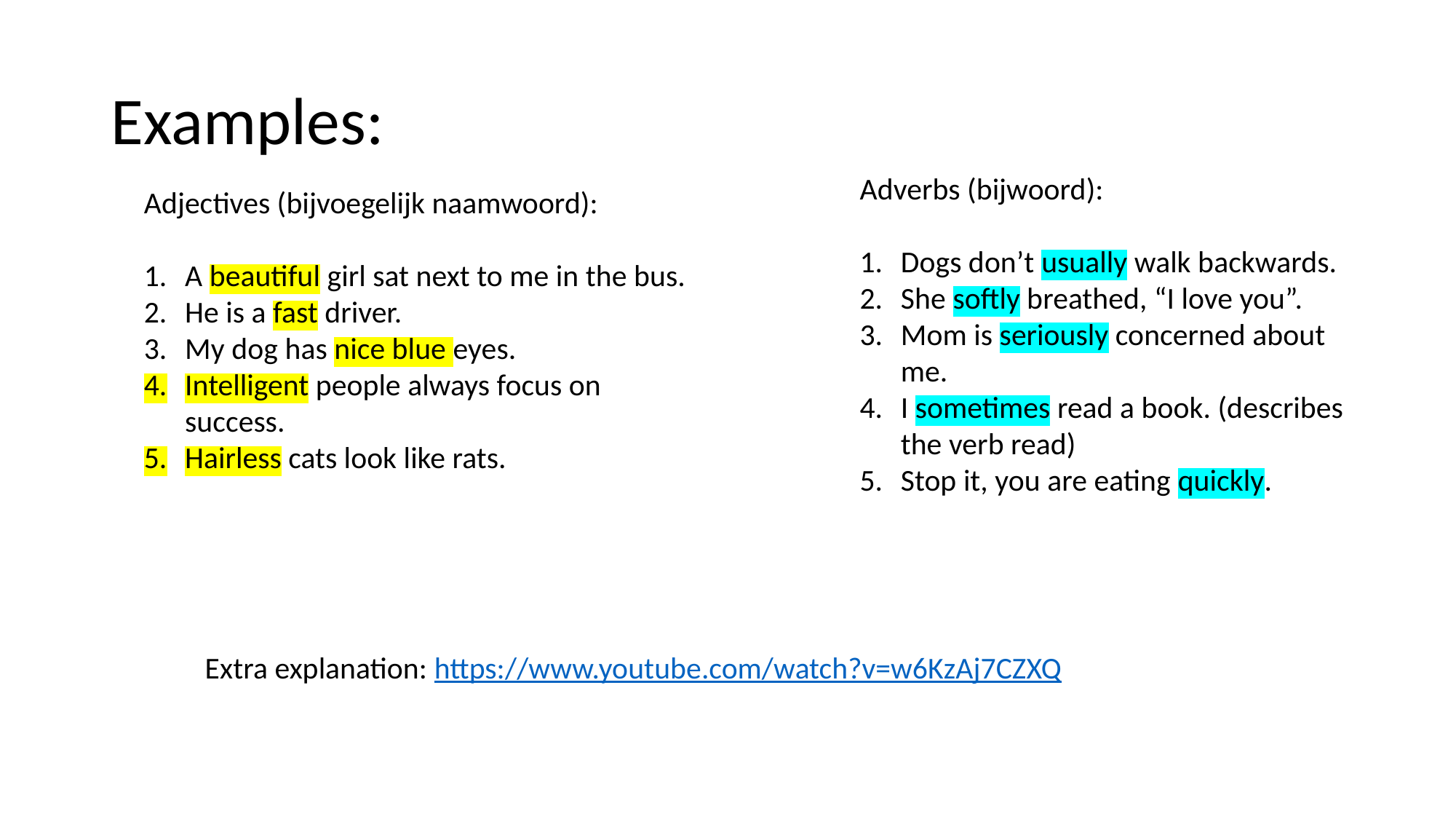

# Examples:
Adverbs (bijwoord):

Dogs don’t usually walk backwards.
She softly breathed, “I love you”.
Mom is seriously concerned about me.
I sometimes read a book. (describes the verb read)
Stop it, you are eating quickly.

Adjectives (bijvoegelijk naamwoord):

A beautiful girl sat next to me in the bus.
He is a fast driver.
My dog has nice blue eyes.
Intelligent people always focus on success.
Hairless cats look like rats.

Extra explanation: https://www.youtube.com/watch?v=w6KzAj7CZXQ